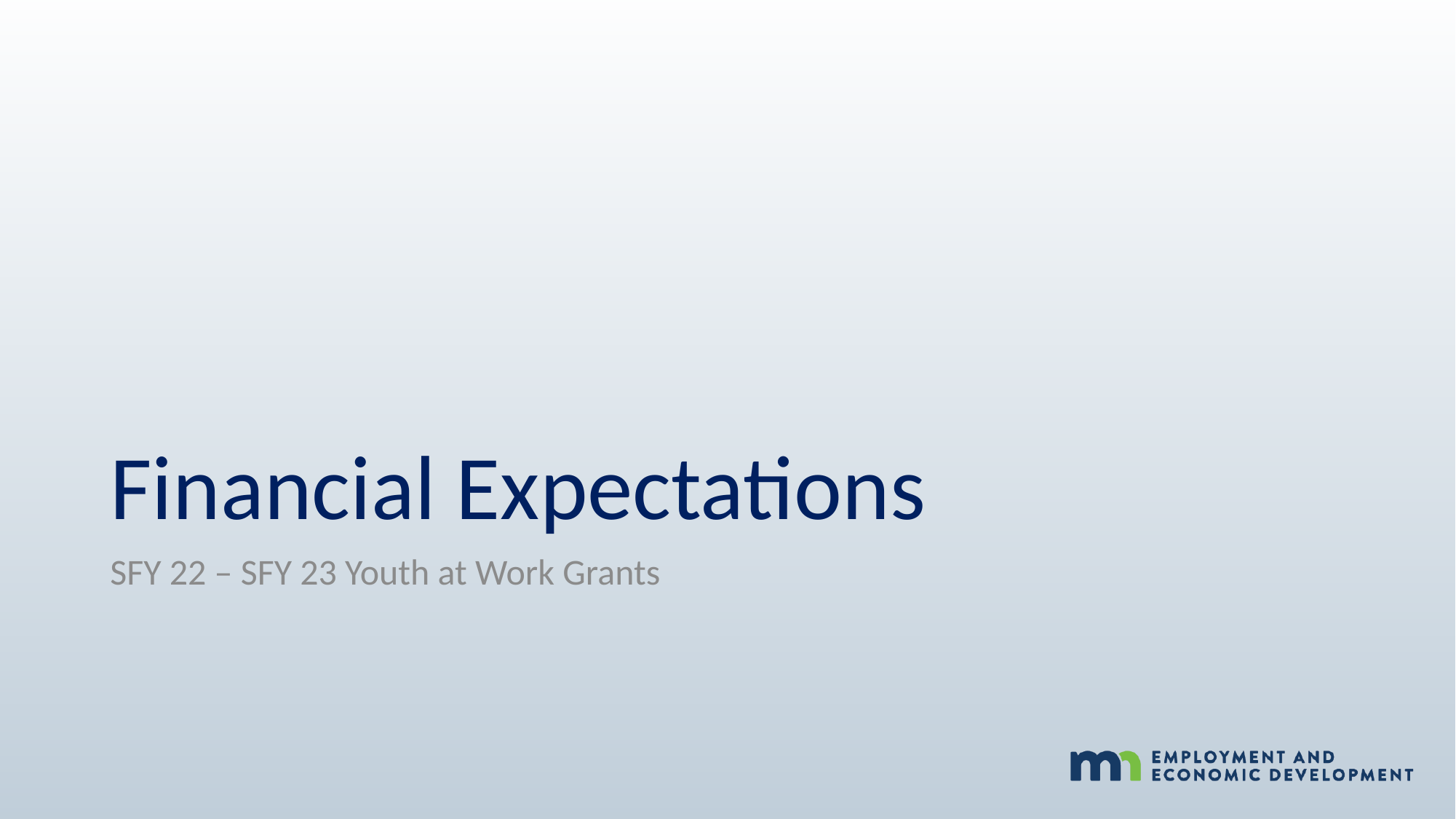

# Financial Expectations
SFY 22 – SFY 23 Youth at Work Grants